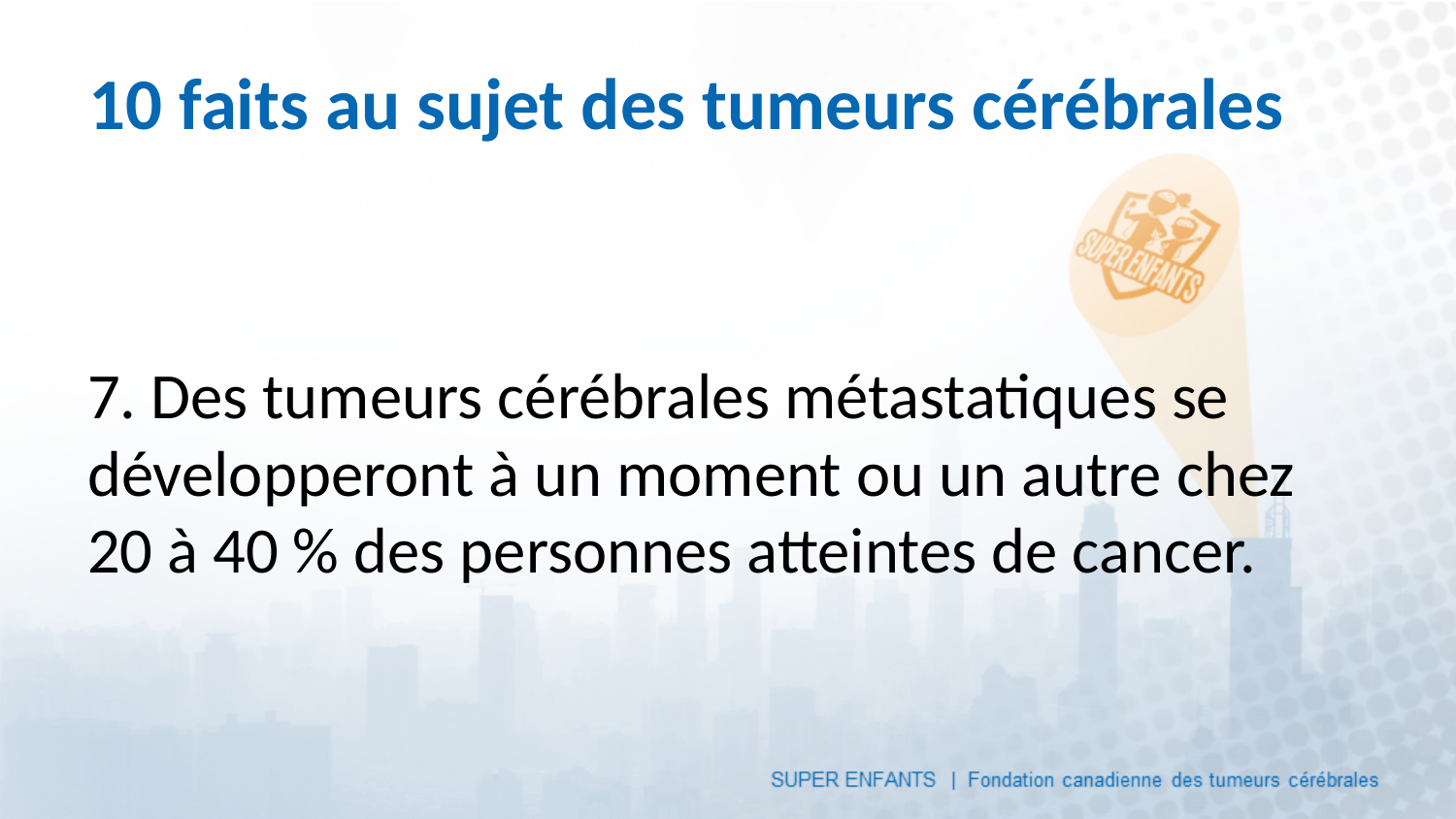

# 10 faits au sujet des tumeurs cérébrales
7. Des tumeurs cérébrales métastatiques se développeront à un moment ou un autre chez 20 à 40 % des personnes atteintes de cancer.